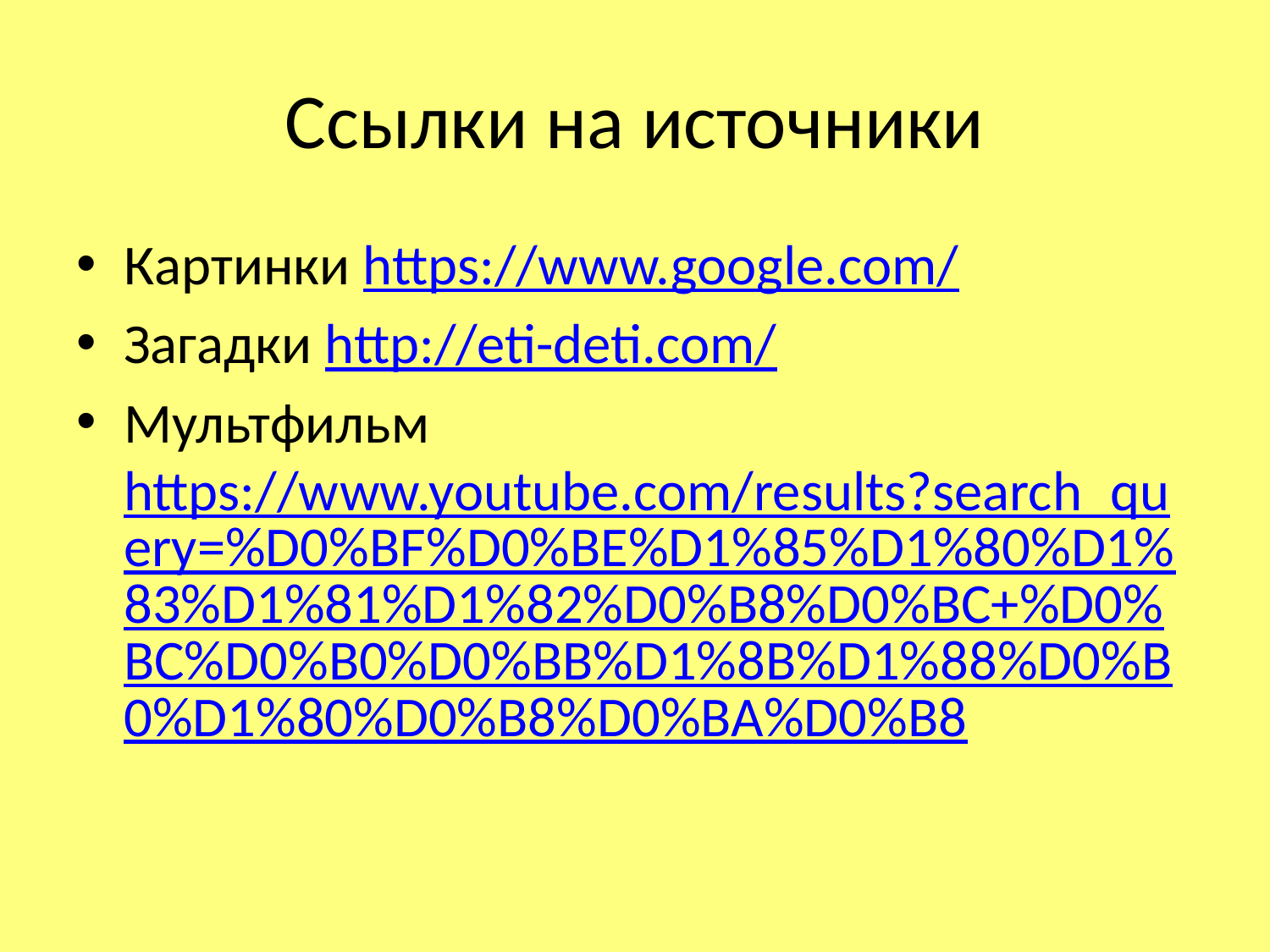

# Ссылки на источники
Картинки https://www.google.com/
Загадки http://eti-deti.com/
Мультфильм https://www.youtube.com/results?search_query=%D0%BF%D0%BE%D1%85%D1%80%D1%83%D1%81%D1%82%D0%B8%D0%BC+%D0%BC%D0%B0%D0%BB%D1%8B%D1%88%D0%B0%D1%80%D0%B8%D0%BA%D0%B8